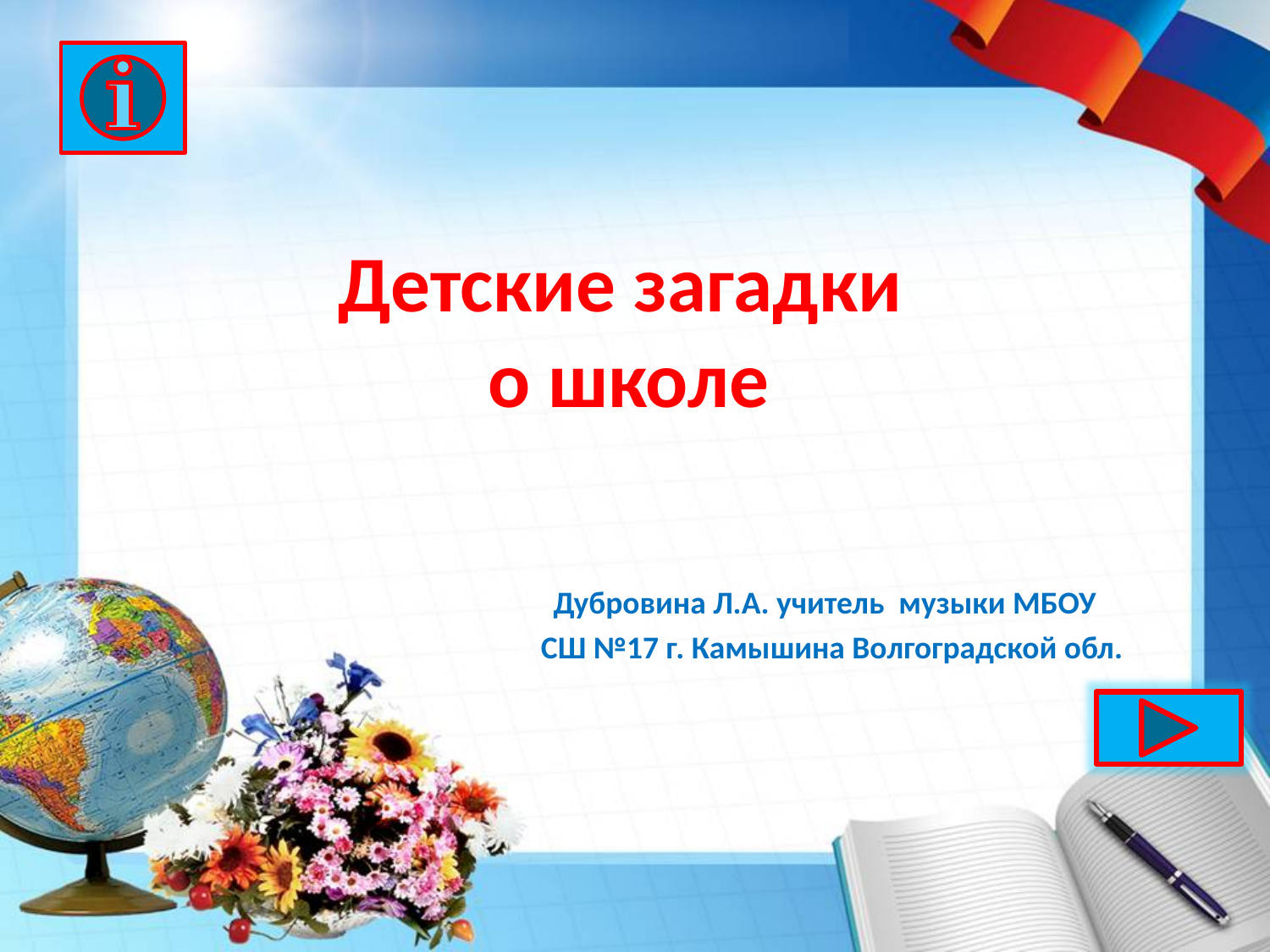

# Детские загадки о школе
Дубровина Л.А. учитель  музыки МБОУ
СШ №17 г. Камышина Волгоградской обл.